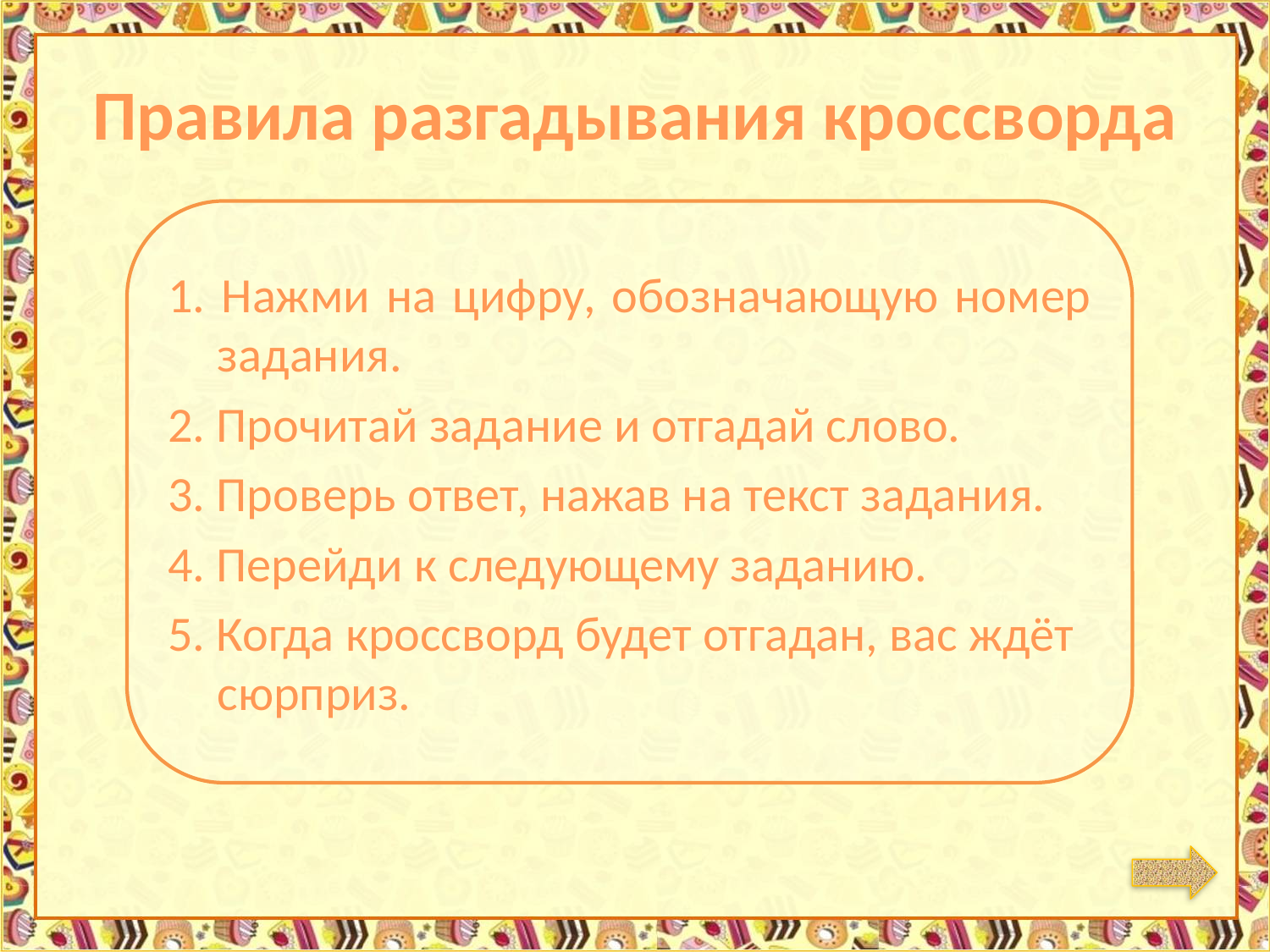

Правила разгадывания кроссворда
1. Нажми на цифру, обозначающую номер задания.
2. Прочитай задание и отгадай слово.
3. Проверь ответ, нажав на текст задания.
4. Перейди к следующему заданию.
5. Когда кроссворд будет отгадан, вас ждёт сюрприз.